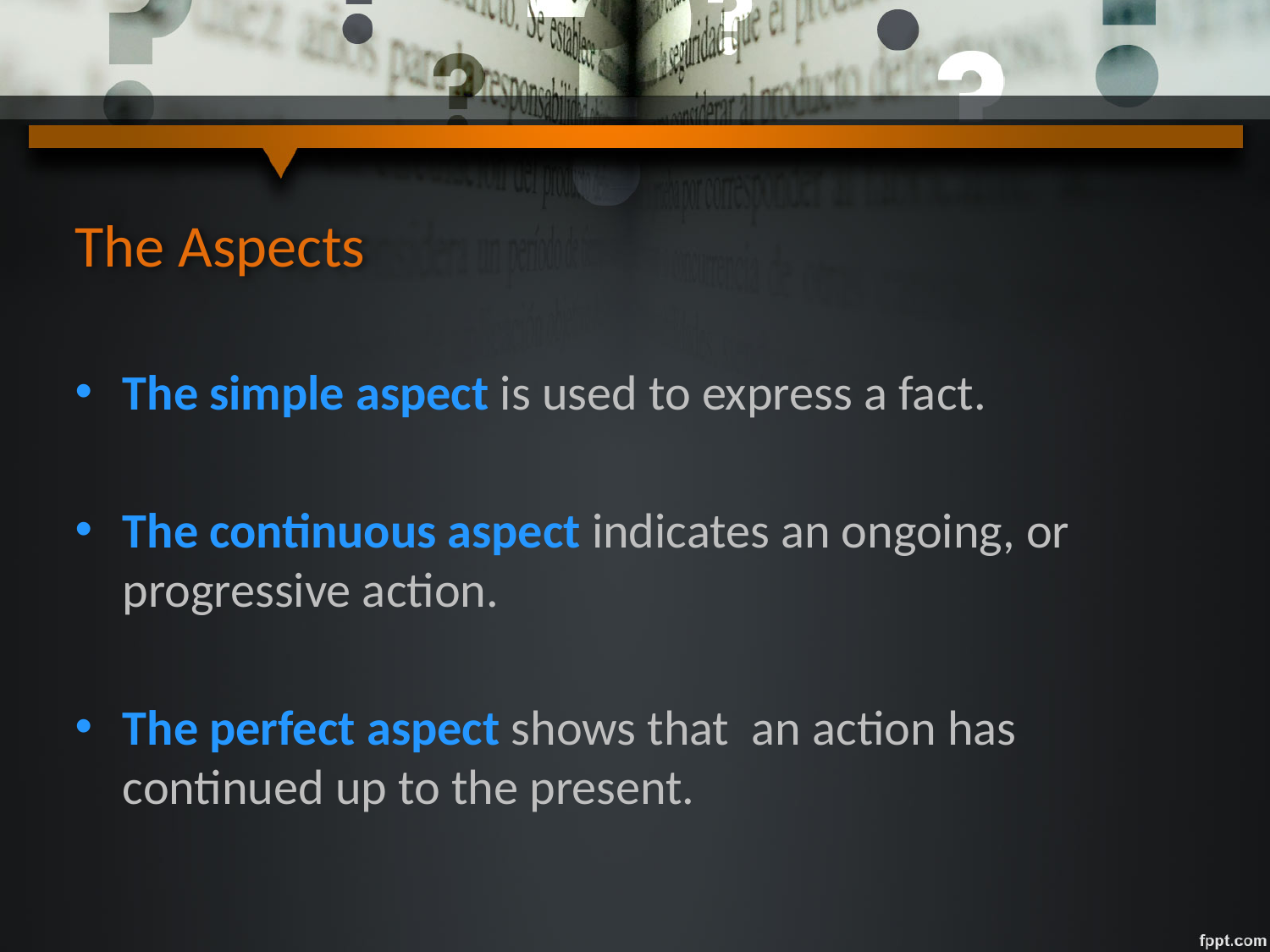

# The Aspects

The simple aspect is used to express a fact.

The continuous aspect indicates an ongoing, or progressive action.

The perfect aspect shows that  an action has continued up to the present.